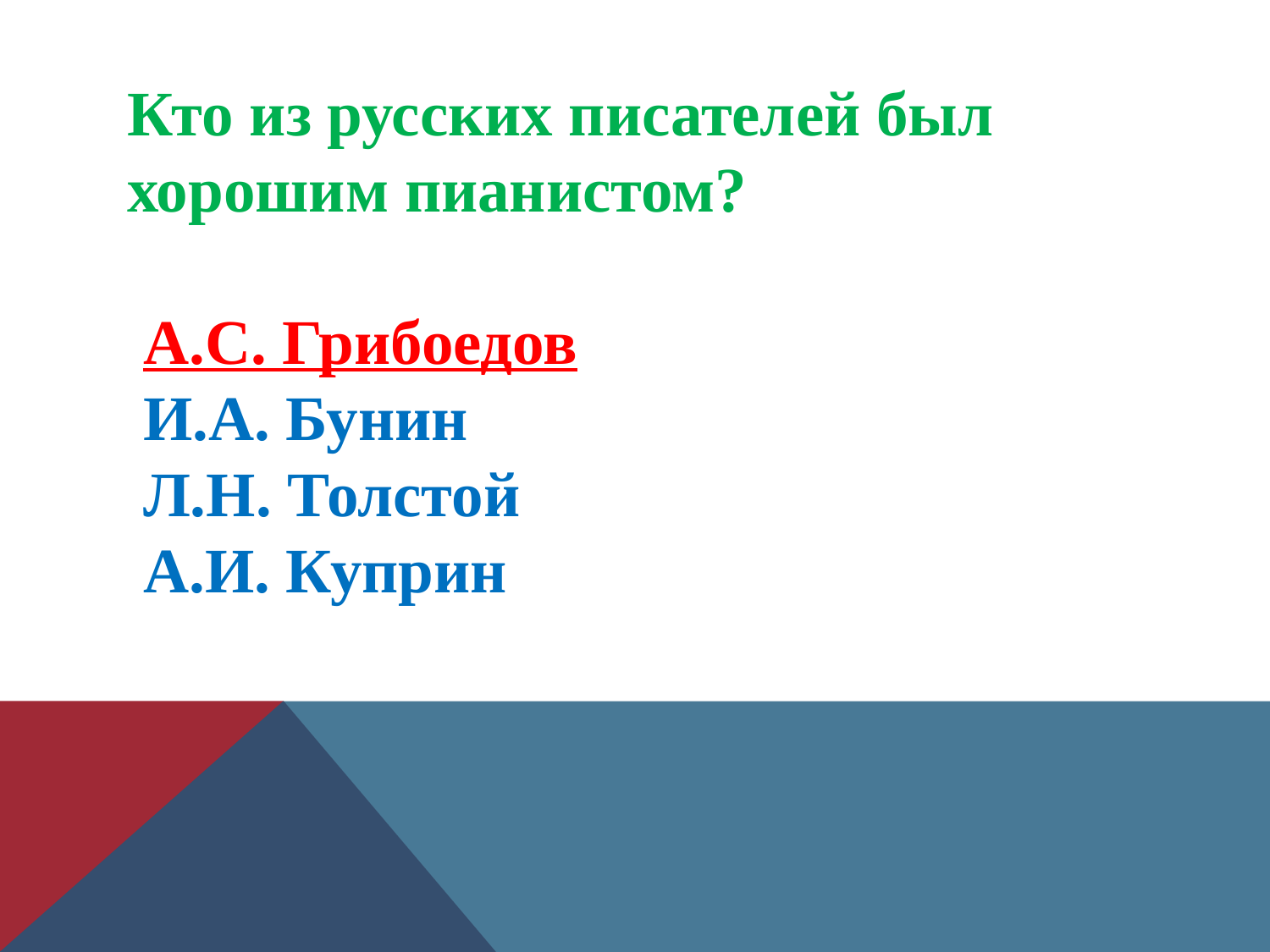

Кто из русских писателей был хорошим пианистом?

 А.С. Грибоедов
 И.А. Бунин
 Л.Н. Толстой
 А.И. Куприн